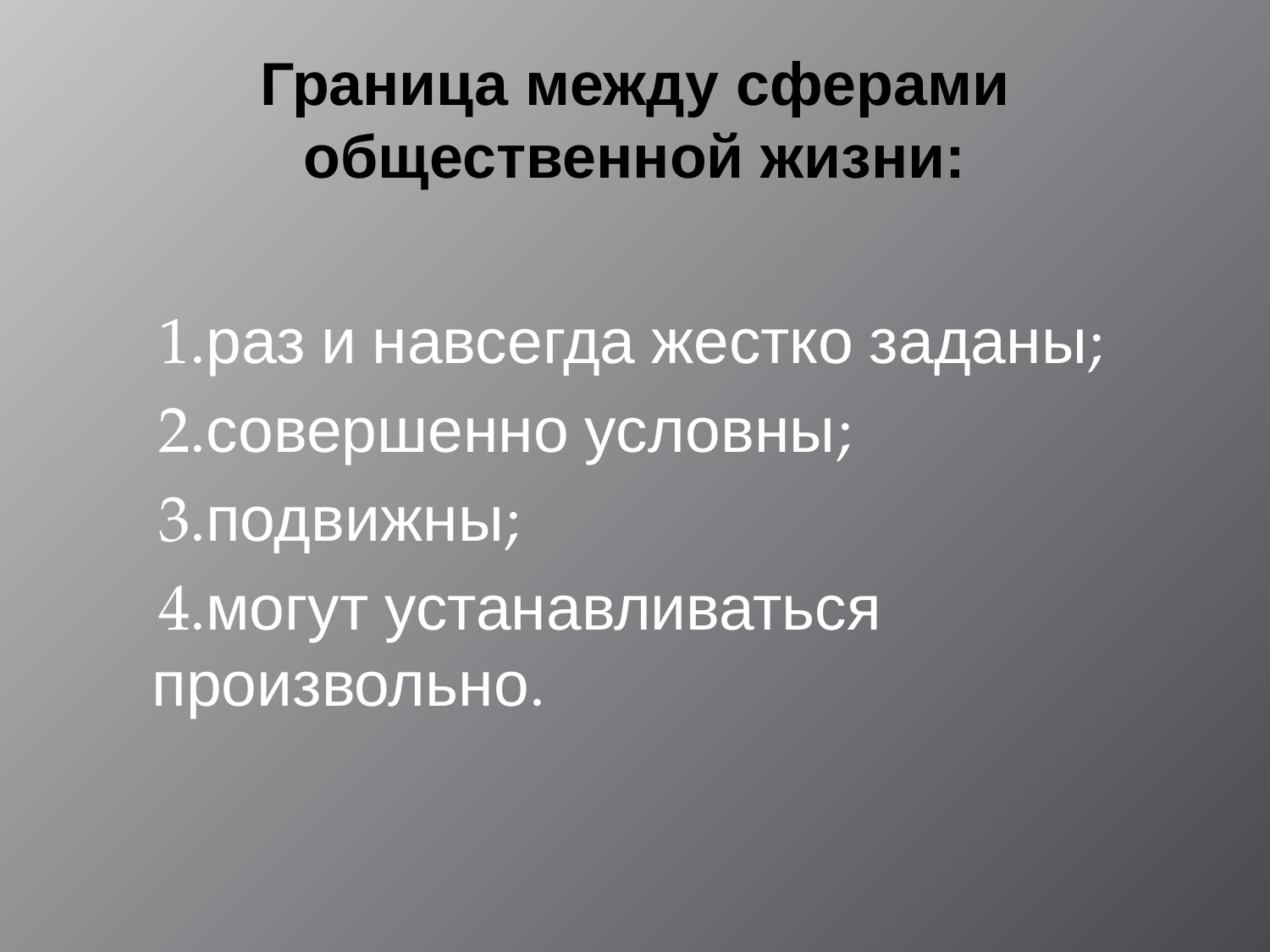

# Граница между сферами общественной жизни:

    1.раз и навсегда жестко заданы;
    2.совершенно условны;
    3.подвижны;
    4.могут устанавливаться    произвольно.